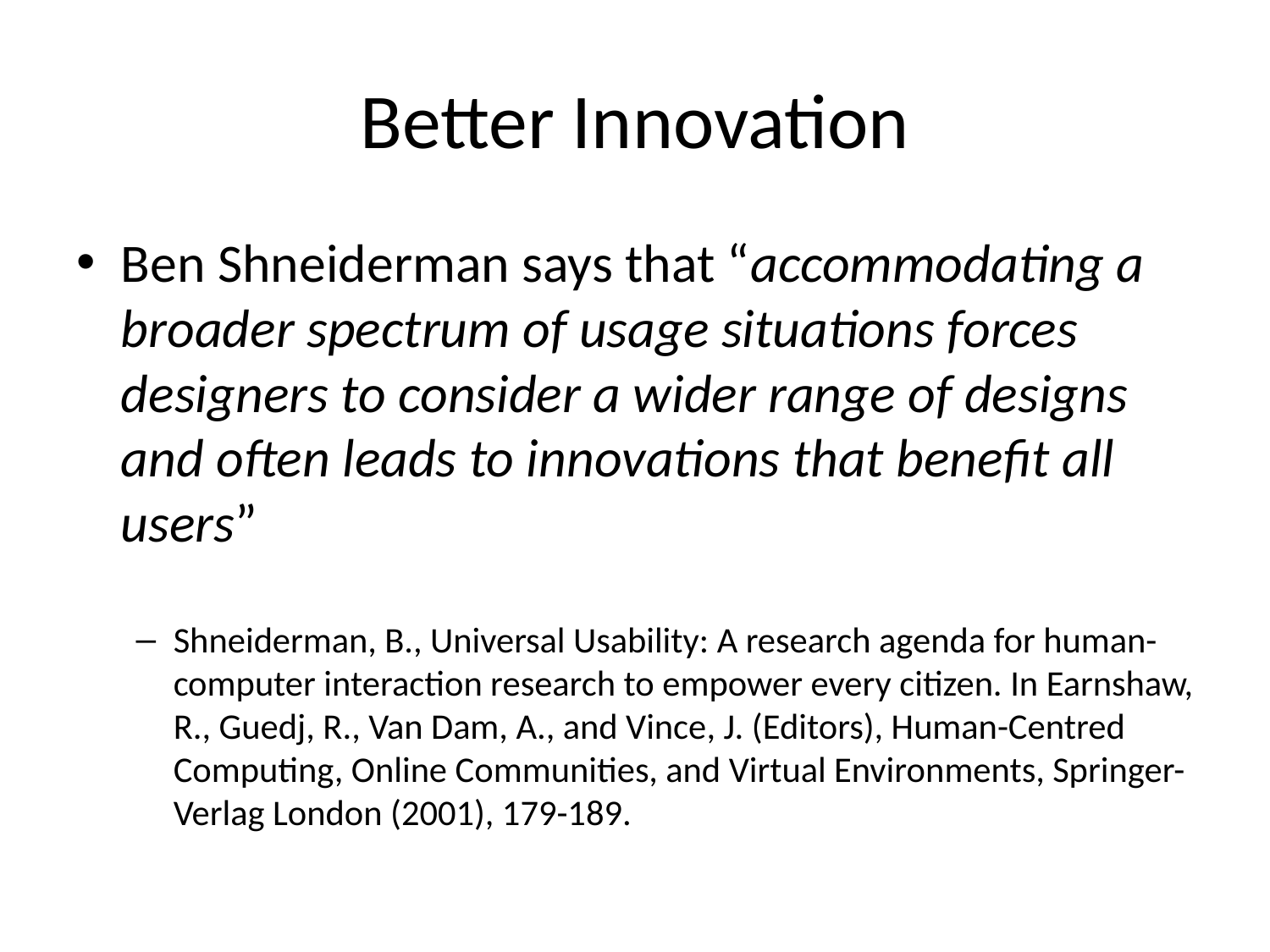

# Better Innovation
Ben Shneiderman says that “accommodating a broader spectrum of usage situations forces designers to consider a wider range of designs and often leads to innovations that benefit all users”

Shneiderman, B., Universal Usability: A research agenda for human-computer interaction research to empower every citizen. In Earnshaw, R., Guedj, R., Van Dam, A., and Vince, J. (Editors), Human-Centred Computing, Online Communities, and Virtual Environments, Springer-Verlag London (2001), 179-189.